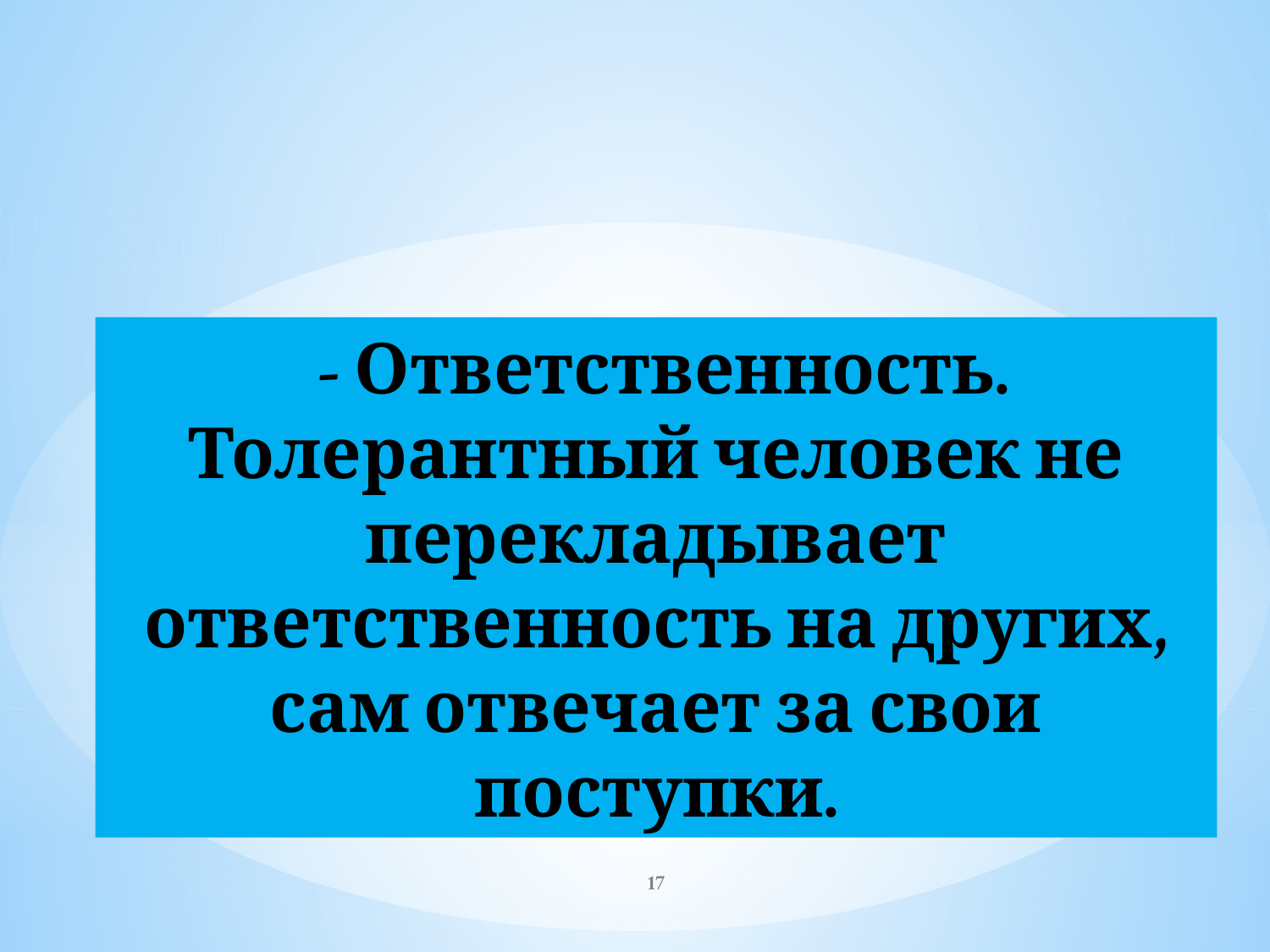

- Ответственность. Толерантный человек не перекладывает ответственность на других, сам отвечает за свои поступки.
17